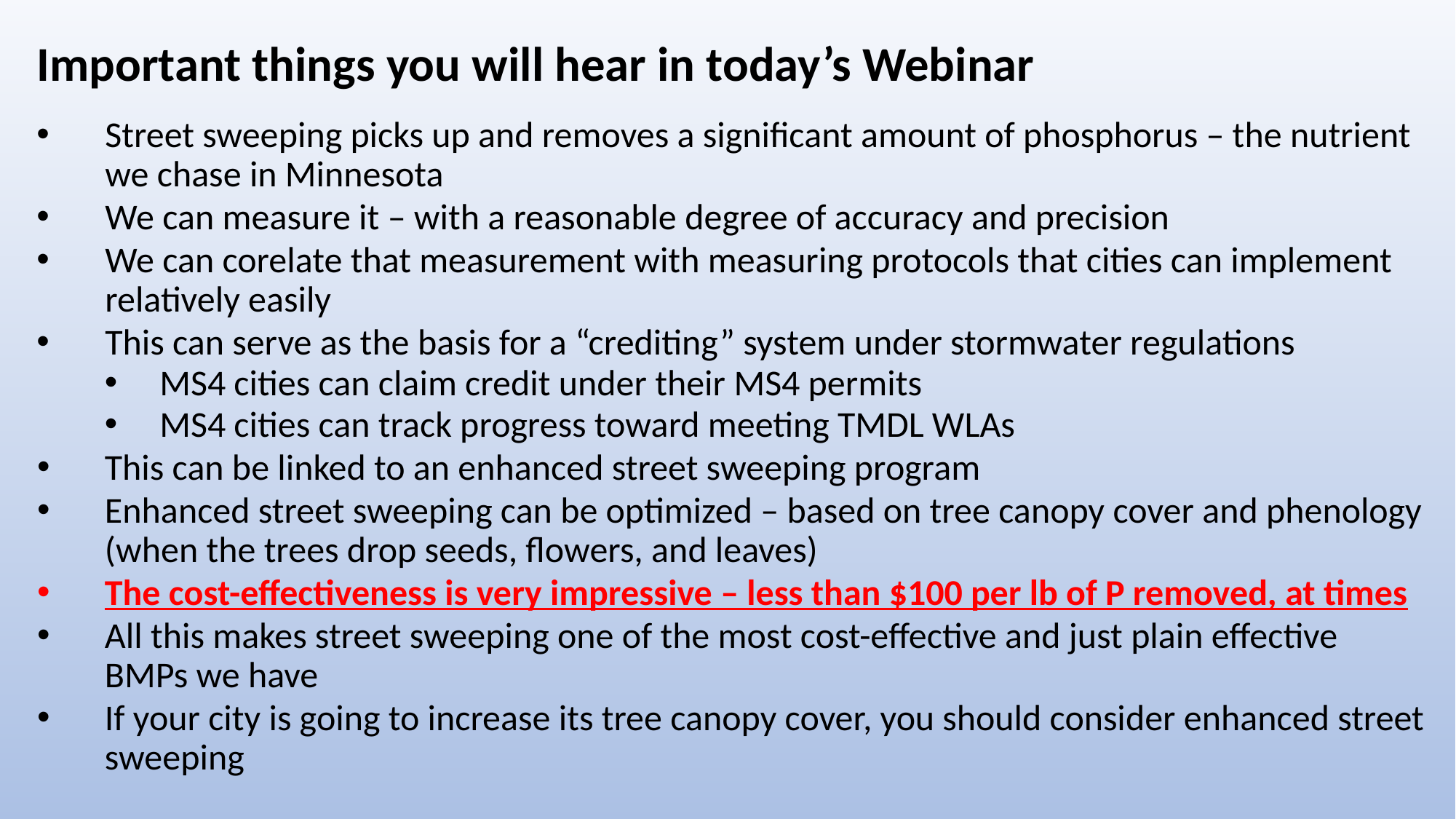

Important things you will hear in today’s Webinar

Street sweeping picks up and removes a significant amount of phosphorus – the nutrient we chase in Minnesota
We can measure it – with a reasonable degree of accuracy and precision
We can corelate that measurement with measuring protocols that cities can implement relatively easily
This can serve as the basis for a “crediting” system under stormwater regulations
MS4 cities can claim credit under their MS4 permits
MS4 cities can track progress toward meeting TMDL WLAs
This can be linked to an enhanced street sweeping program
Enhanced street sweeping can be optimized – based on tree canopy cover and phenology (when the trees drop seeds, flowers, and leaves)
The cost-effectiveness is very impressive – less than $100 per lb of P removed, at times
All this makes street sweeping one of the most cost-effective and just plain effective BMPs we have
If your city is going to increase its tree canopy cover, you should consider enhanced street sweeping